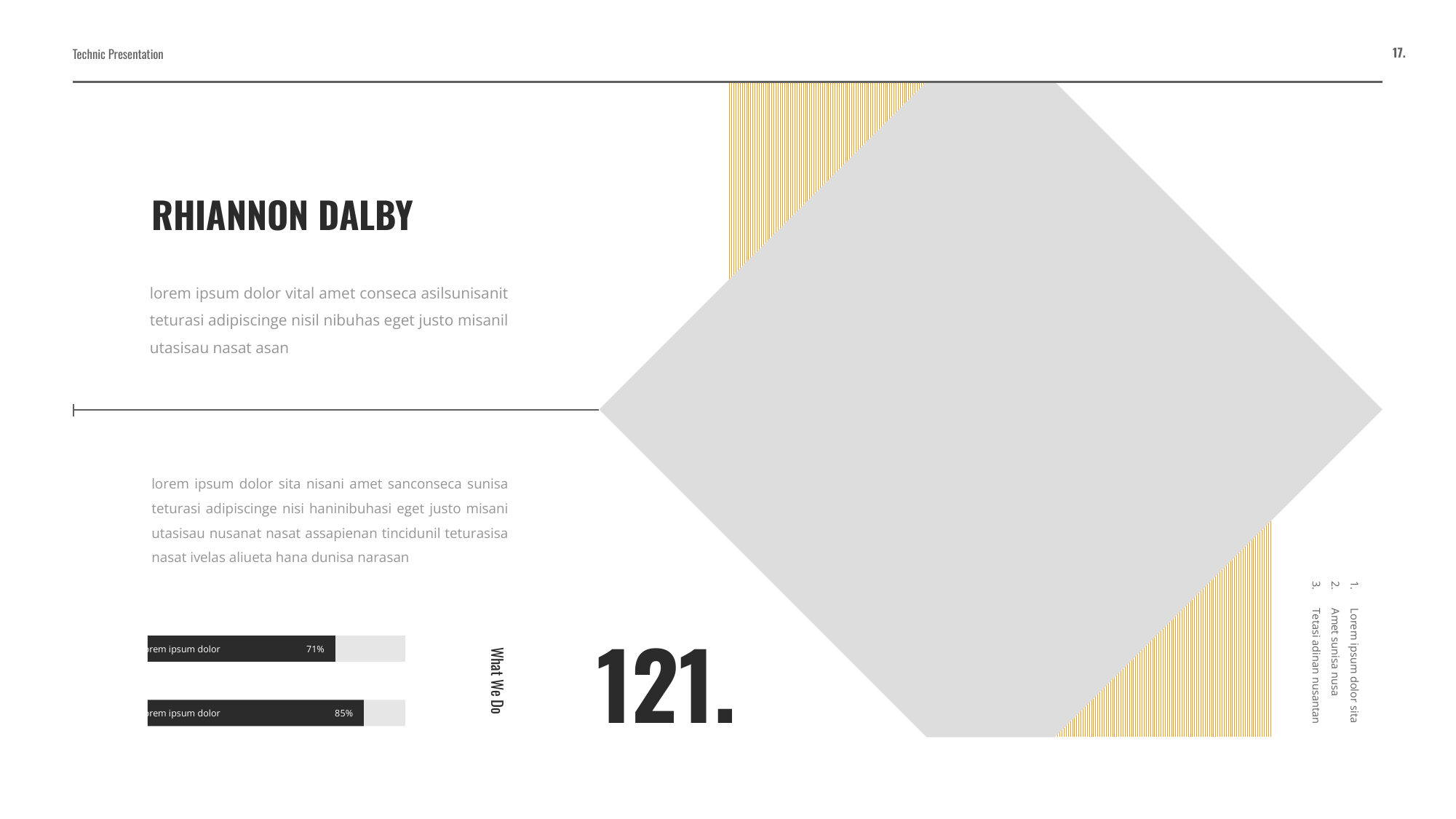

17.
Technic Presentation
RHIANNON DALBY
lorem ipsum dolor vital amet conseca asilsunisanit teturasi adipiscinge nisil nibuhas eget justo misanil utasisau nasat asan
lorem ipsum dolor sita nisani amet sanconseca sunisa teturasi adipiscinge nisi haninibuhasi eget justo misani utasisau nusanat nasat assapienan tincidunil teturasisa nasat ivelas aliueta hana dunisa narasan
Lorem ipsum dolor sita
Amet sunisa nusa
Tetasi adinan nusantan
121.

71%
Lorem ipsum dolor
What We Do

85%
Lorem ipsum dolor